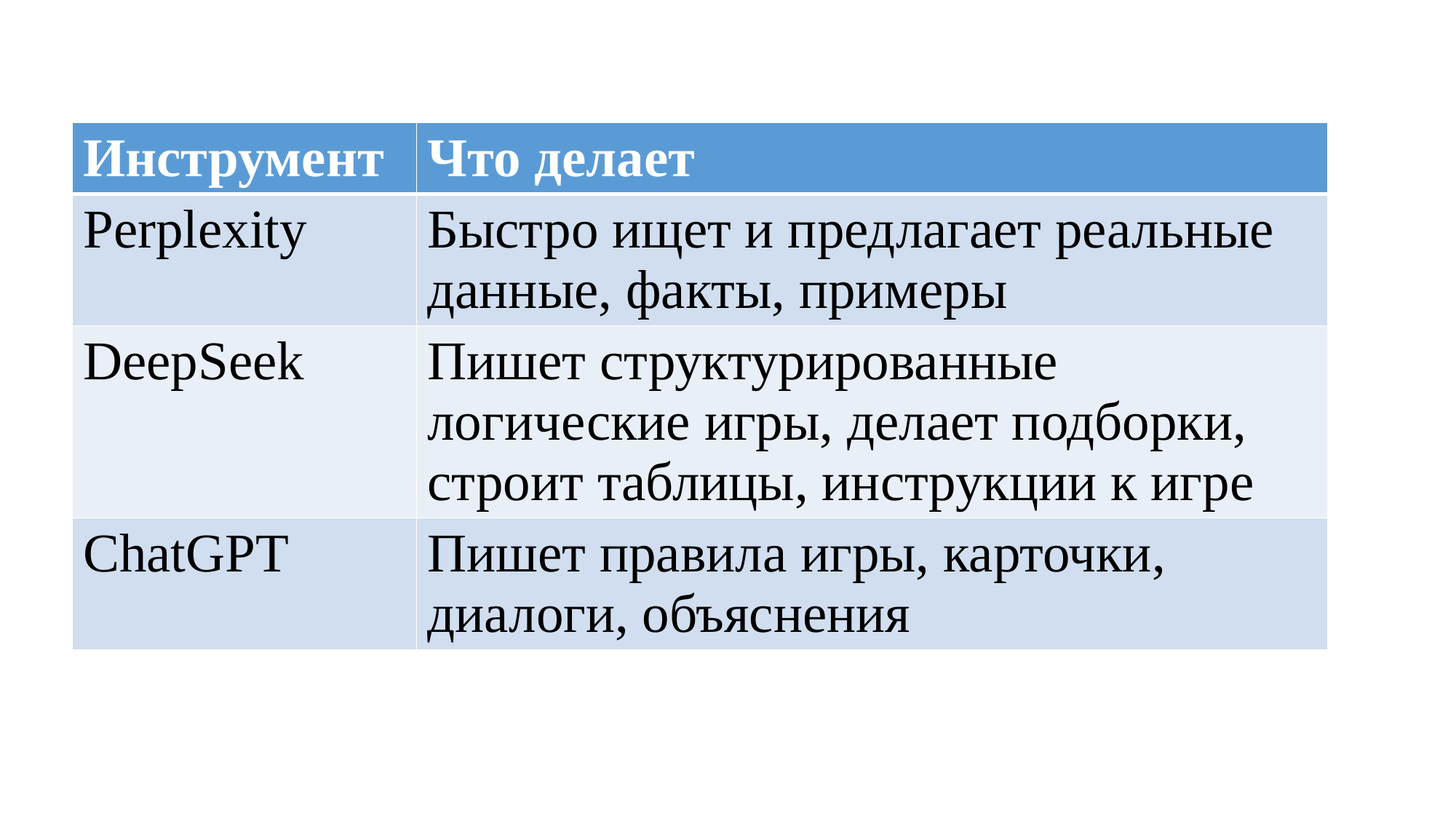

#
| Инструмент | Что делает |
| --- | --- |
| Perplexity | Быстро ищет и предлагает реальные данные, факты, примеры |
| DeepSeek | Пишет структурированные логические игры, делает подборки, строит таблицы, инструкции к игре |
| ChatGPT | Пишет правила игры, карточки, диалоги, объяснения |